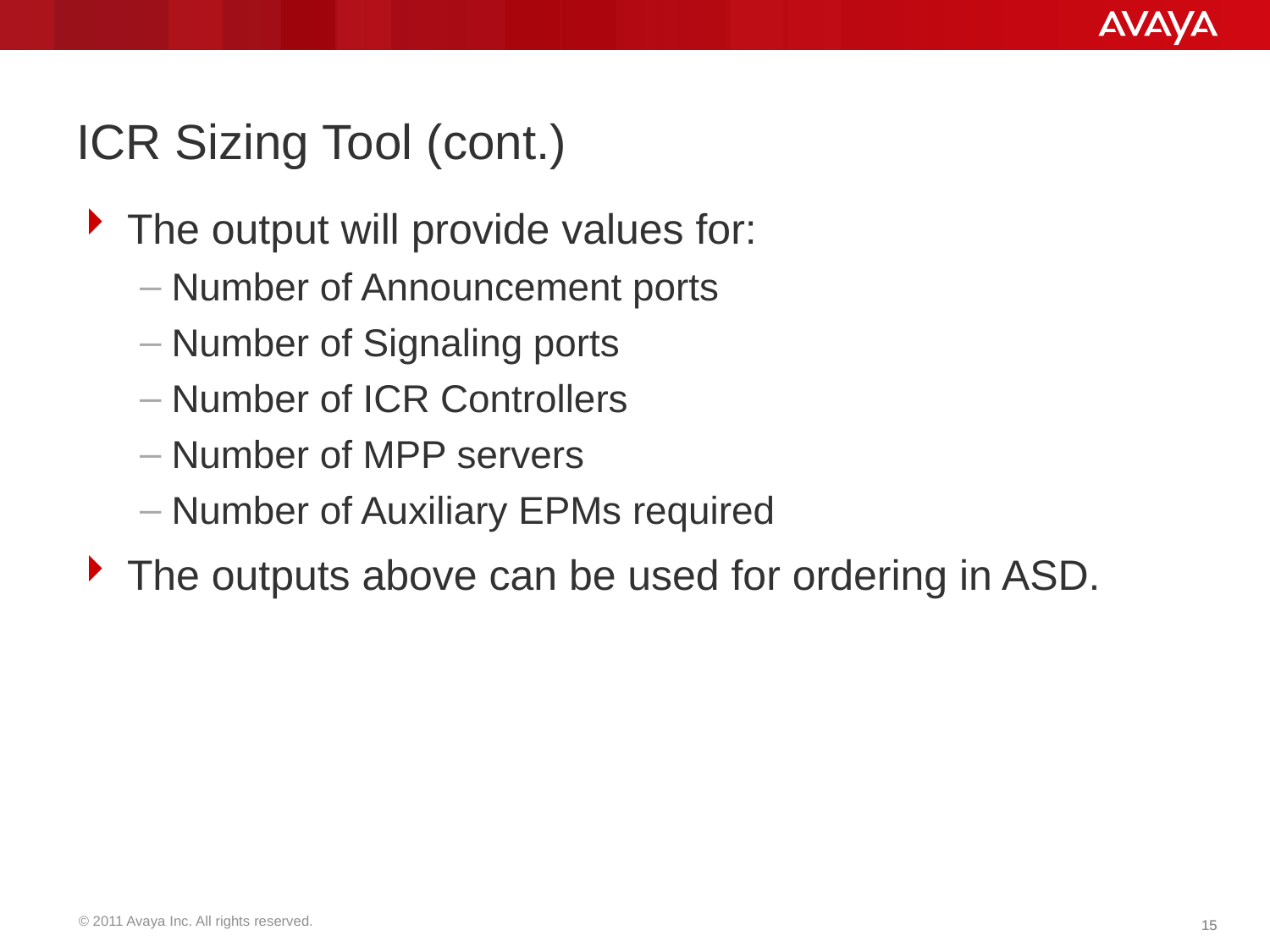

# ICR Sizing Tool (cont.)
The output will provide values for:
Number of Announcement ports
Number of Signaling ports
Number of ICR Controllers
Number of MPP servers
Number of Auxiliary EPMs required
The outputs above can be used for ordering in ASD.